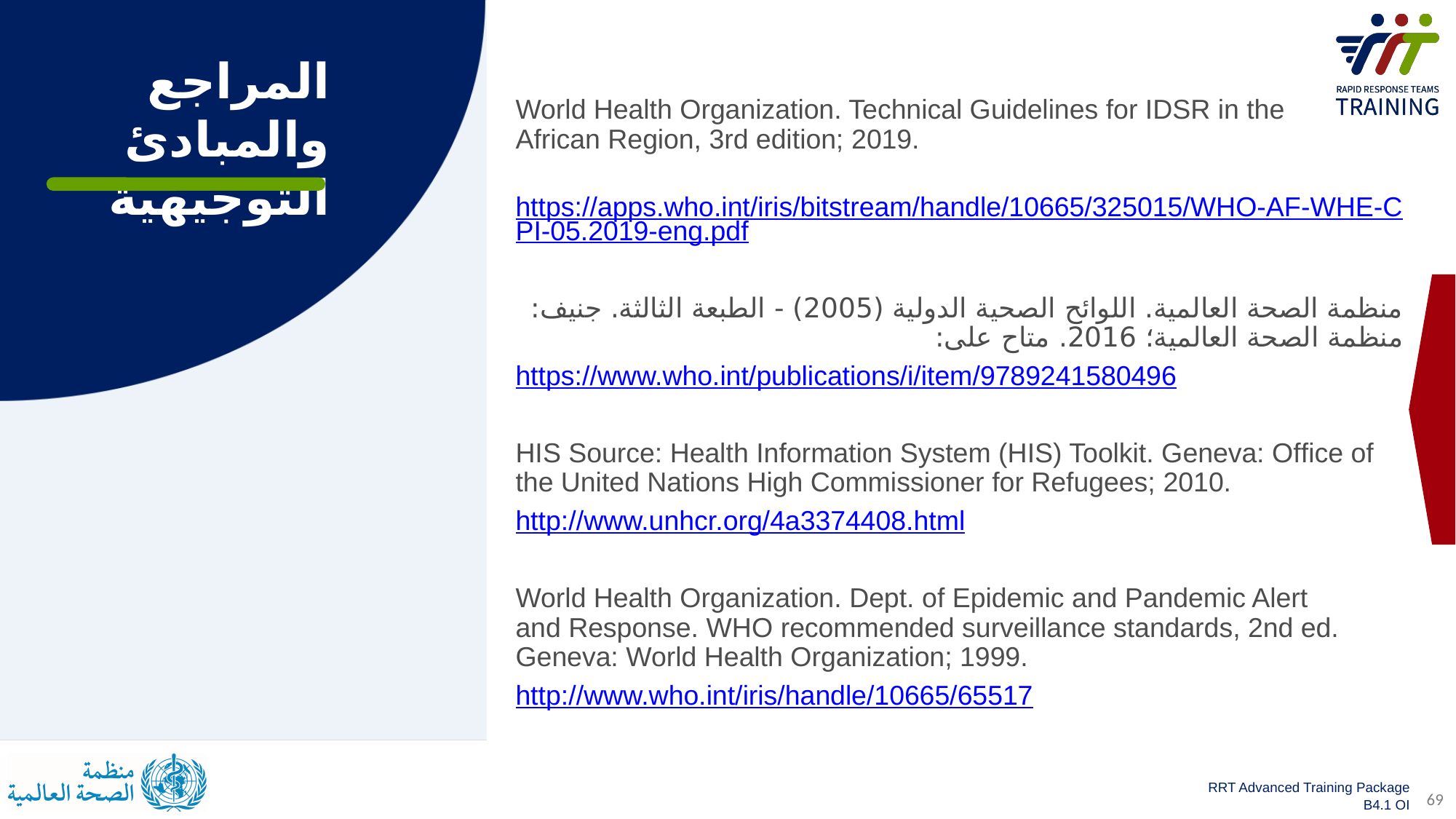

المراجع والمبادئ التوجيهية
World Health Organization. Technical Guidelines for IDSR in the African Region, 3rd edition; 2019.
 https://apps.who.int/iris/bitstream/handle/10665/325015/WHO-AF-WHE-CPI-05.2019-eng.pdf

منظمة الصحة العالمية. اللوائح الصحية الدولية (2005) - الطبعة الثالثة. جنيف: منظمة الصحة العالمية؛ 2016. ‫متاح على:
https://www.who.int/publications/i/item/9789241580496

HIS Source: Health Information System (HIS) Toolkit. Geneva: Ofﬁce of the United Nations High Commissioner for Refugees; 2010.
http://www.unhcr.org/4a3374408.html

World Health Organization. Dept. of Epidemic and Pandemic Alert and Response. WHO recommended surveillance standards, 2nd ed. Geneva: World Health Organization; 1999.
http://www.who.int/iris/handle/10665/65517